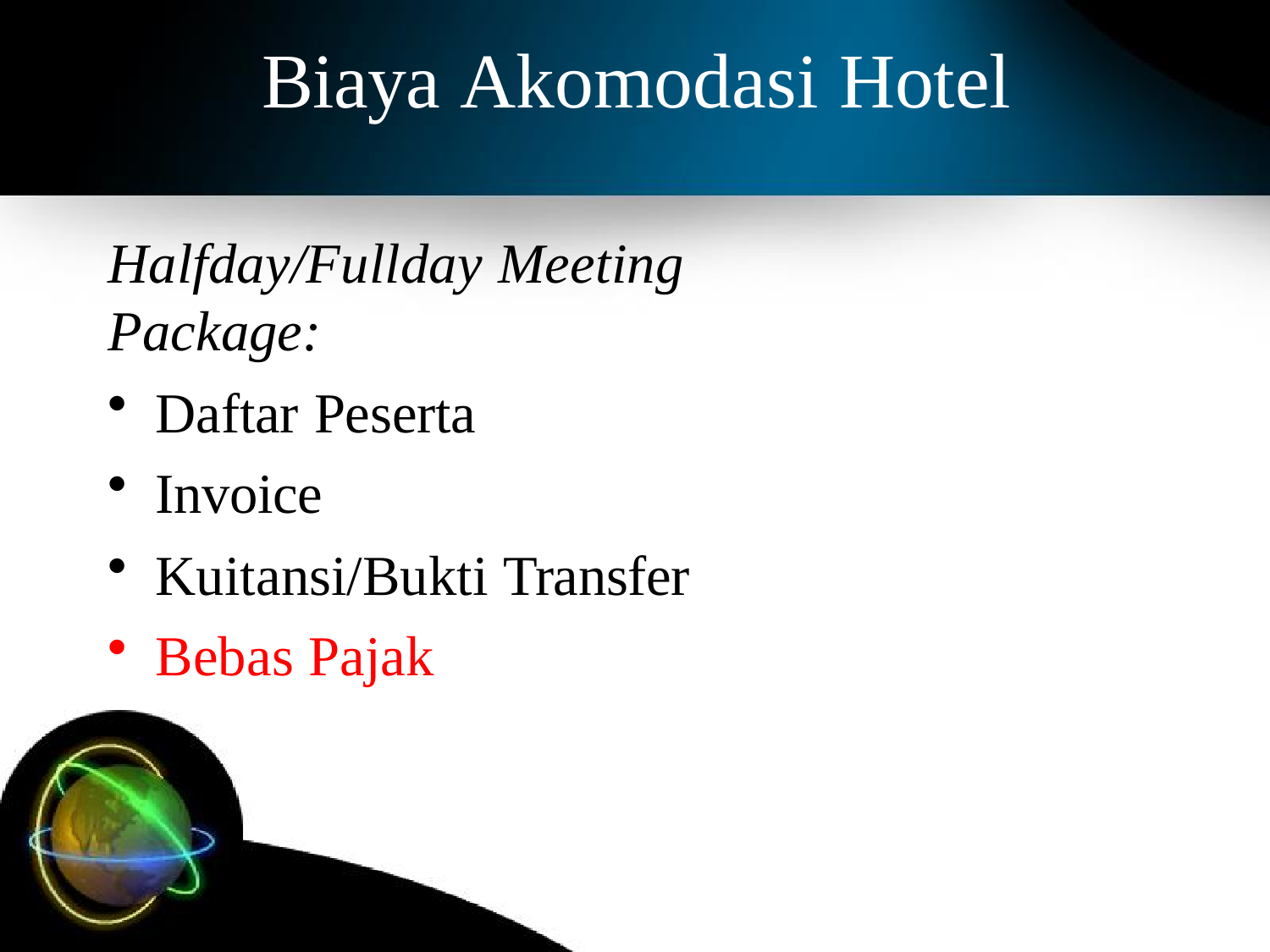

# Biaya Akomodasi Hotel
Halfday/Fullday Meeting Package:
Daftar Peserta
Invoice
Kuitansi/Bukti Transfer
Bebas Pajak